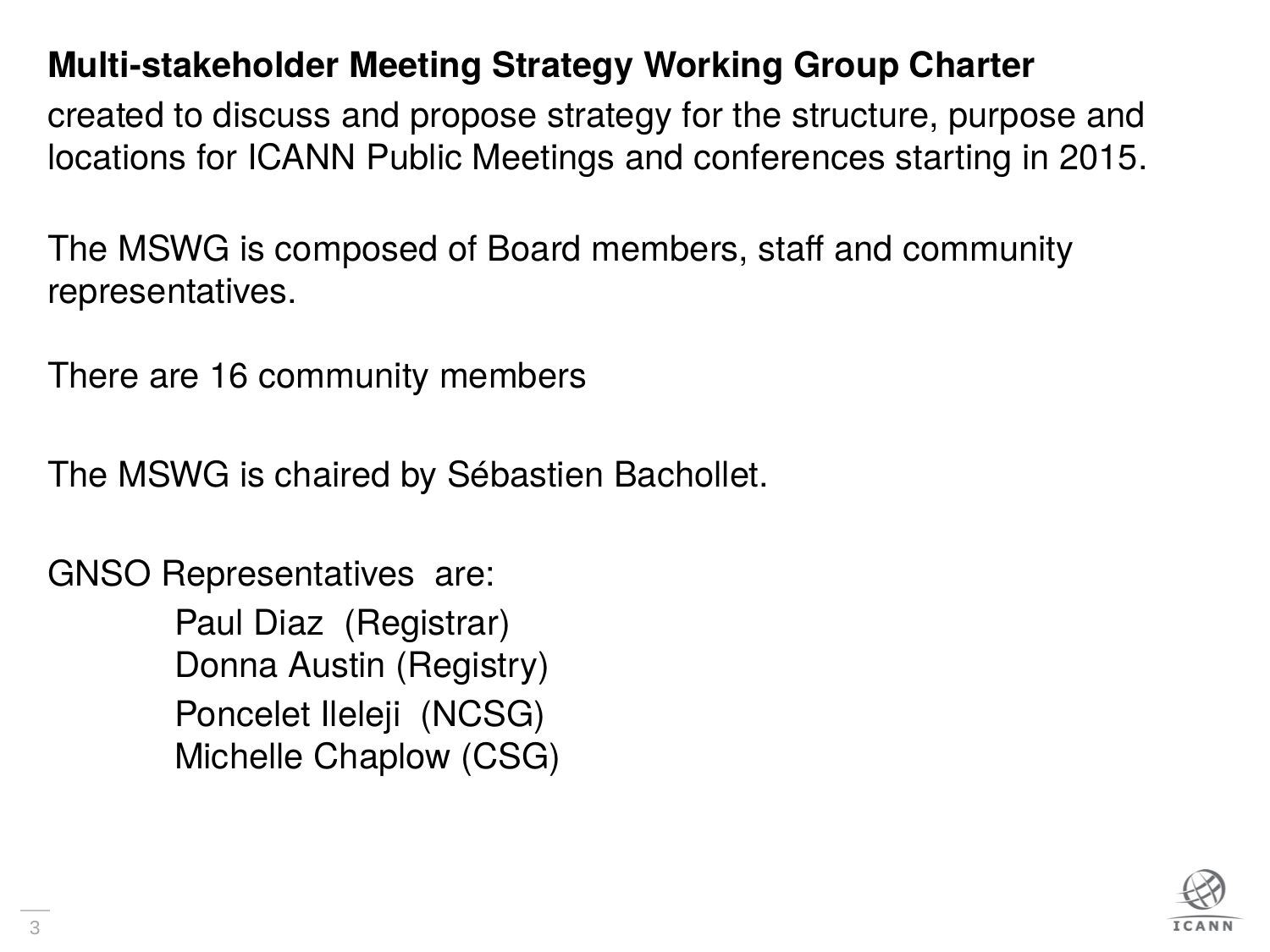

Multi-stakeholder Meeting Strategy Working Group Charter
created to discuss and propose strategy for the structure, purpose and locations for ICANN Public Meetings and conferences starting in 2015.
The MSWG is composed of Board members, staff and community representatives.
There are 16 community members

The MSWG is chaired by Sébastien Bachollet.

GNSO Representatives  are:
	Paul Diaz  (Registrar)
	Donna Austin (Registry)
	Poncelet Ileleji  (NCSG)
	Michelle Chaplow (CSG)